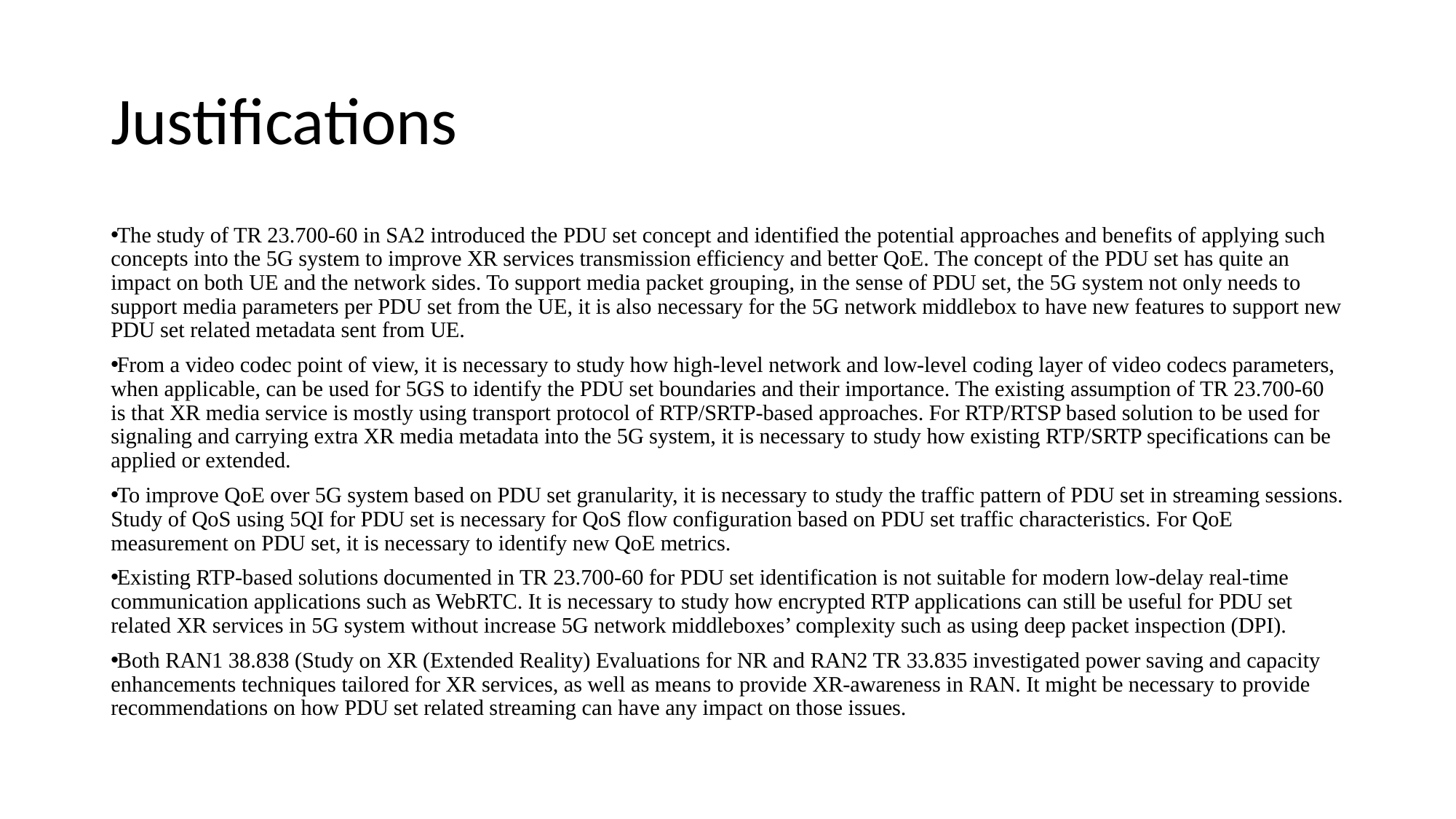

# Justifications
The study of TR 23.700-60 in SA2 introduced the PDU set concept and identified the potential approaches and benefits of applying such concepts into the 5G system to improve XR services transmission efficiency and better QoE. The concept of the PDU set has quite an impact on both UE and the network sides. To support media packet grouping, in the sense of PDU set, the 5G system not only needs to support media parameters per PDU set from the UE, it is also necessary for the 5G network middlebox to have new features to support new PDU set related metadata sent from UE.
From a video codec point of view, it is necessary to study how high-level network and low-level coding layer of video codecs parameters, when applicable, can be used for 5GS to identify the PDU set boundaries and their importance. The existing assumption of TR 23.700-60 is that XR media service is mostly using transport protocol of RTP/SRTP-based approaches. For RTP/RTSP based solution to be used for signaling and carrying extra XR media metadata into the 5G system, it is necessary to study how existing RTP/SRTP specifications can be applied or extended.
To improve QoE over 5G system based on PDU set granularity, it is necessary to study the traffic pattern of PDU set in streaming sessions. Study of QoS using 5QI for PDU set is necessary for QoS flow configuration based on PDU set traffic characteristics. For QoE measurement on PDU set, it is necessary to identify new QoE metrics.
Existing RTP-based solutions documented in TR 23.700-60 for PDU set identification is not suitable for modern low-delay real-time communication applications such as WebRTC. It is necessary to study how encrypted RTP applications can still be useful for PDU set related XR services in 5G system without increase 5G network middleboxes’ complexity such as using deep packet inspection (DPI).
Both RAN1 38.838 (Study on XR (Extended Reality) Evaluations for NR and RAN2 TR 33.835 investigated power saving and capacity enhancements techniques tailored for XR services, as well as means to provide XR-awareness in RAN. It might be necessary to provide recommendations on how PDU set related streaming can have any impact on those issues.